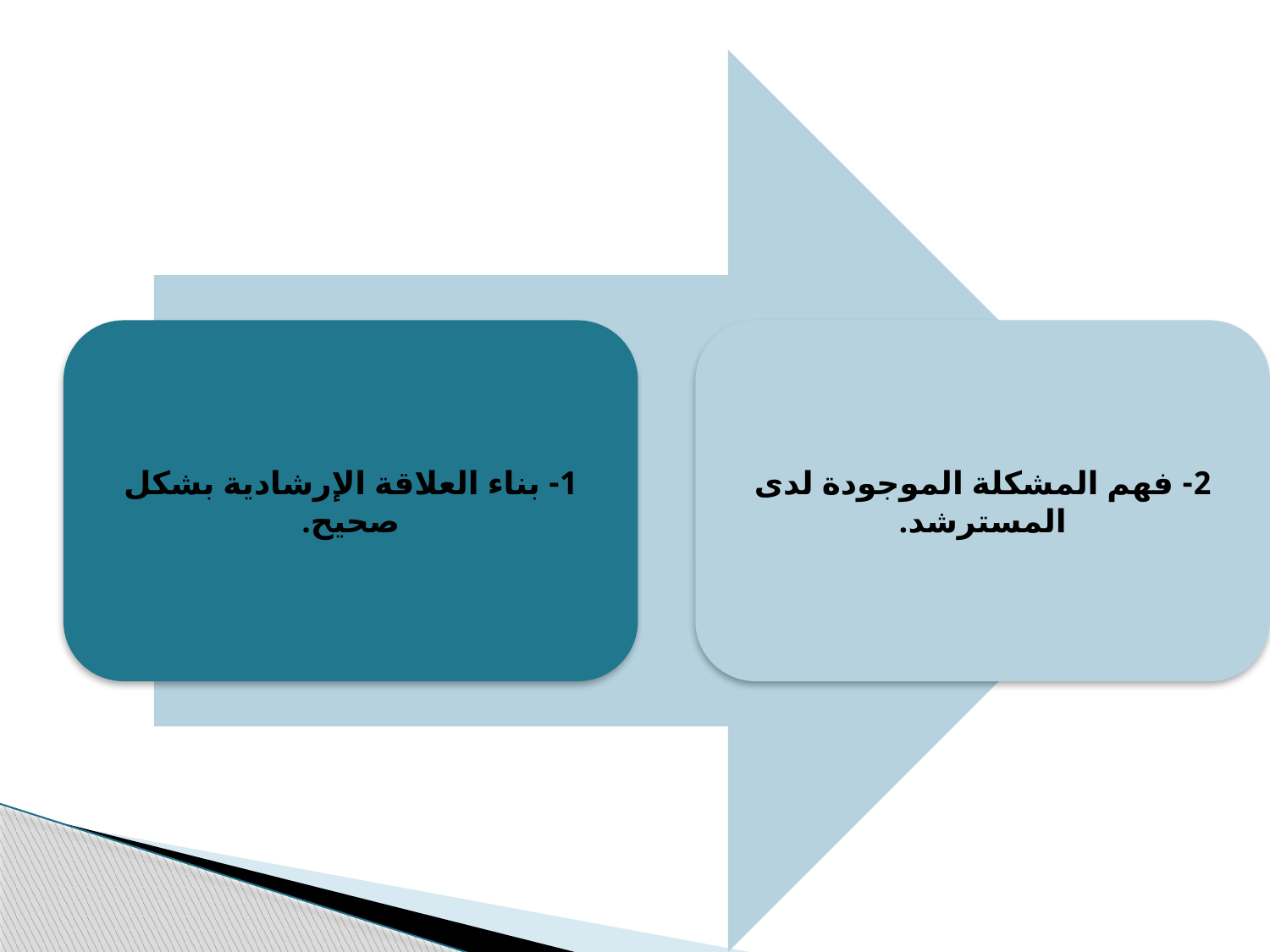

#
2- فهم المشكلة الموجودة لدى المسترشد.